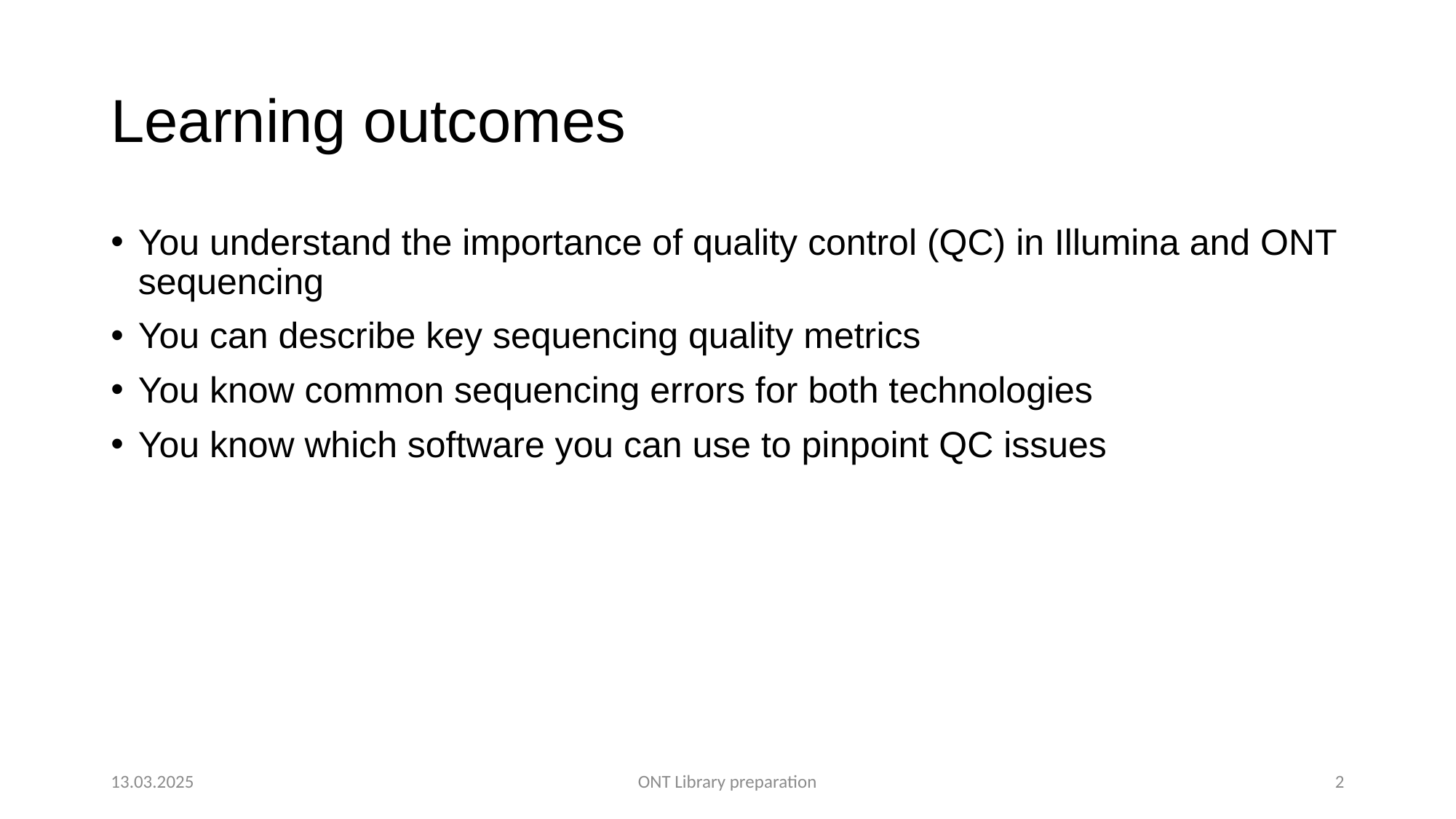

# Learning outcomes
You understand the importance of quality control (QC) in Illumina and ONT sequencing
You can describe key sequencing quality metrics
You know common sequencing errors for both technologies
You know which software you can use to pinpoint QC issues
13.03.2025
ONT Library preparation
2